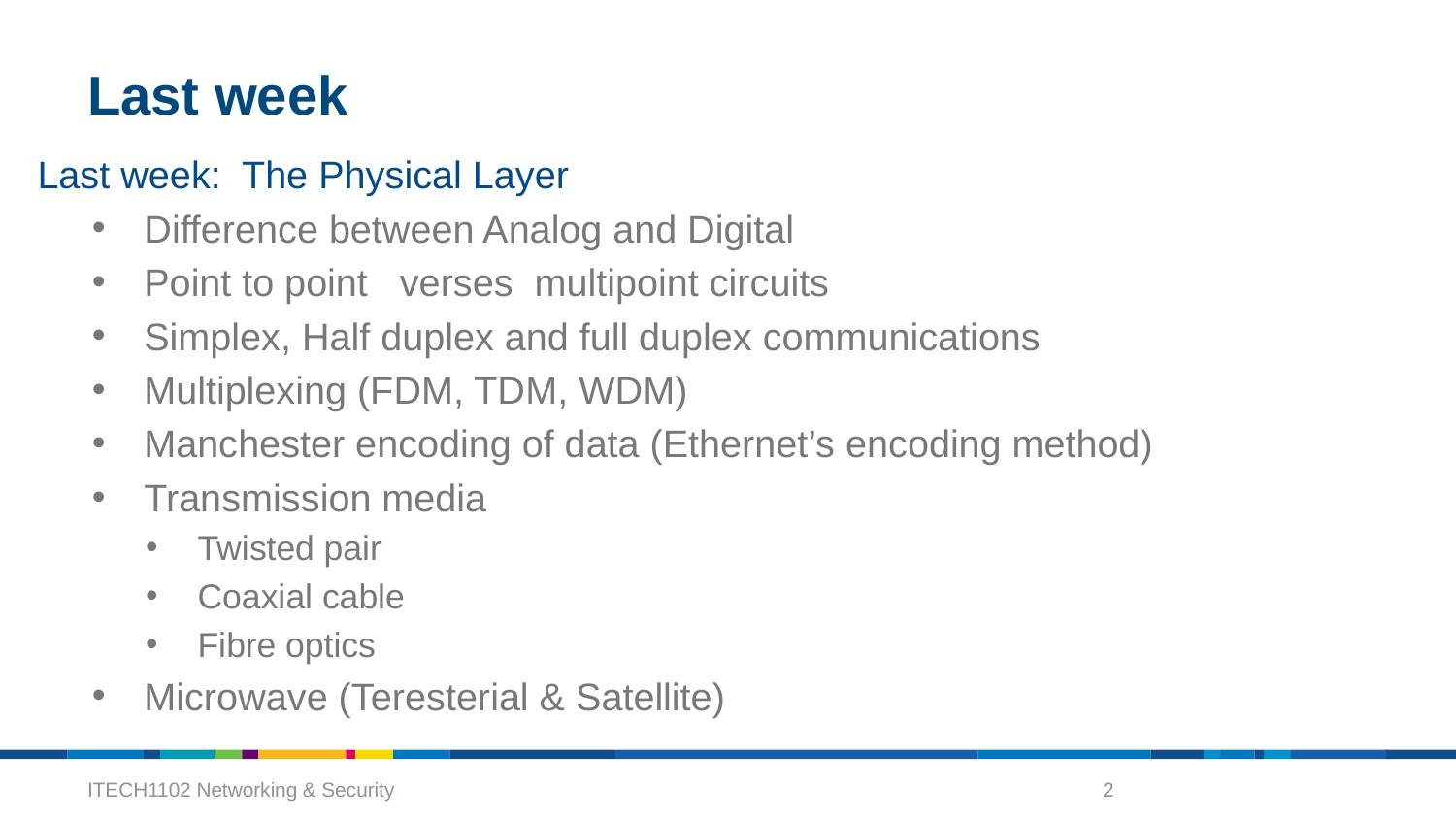

# Last week
Last week:  The Physical Layer
Difference between Analog and Digital
Point to point   verses  multipoint circuits
Simplex, Half duplex and full duplex communications
Multiplexing (FDM, TDM, WDM)
Manchester encoding of data (Ethernet’s encoding method)
Transmission media
Twisted pair
Coaxial cable
Fibre optics
Microwave (Teresterial & Satellite)

ITECH1102 Networking & Security
2